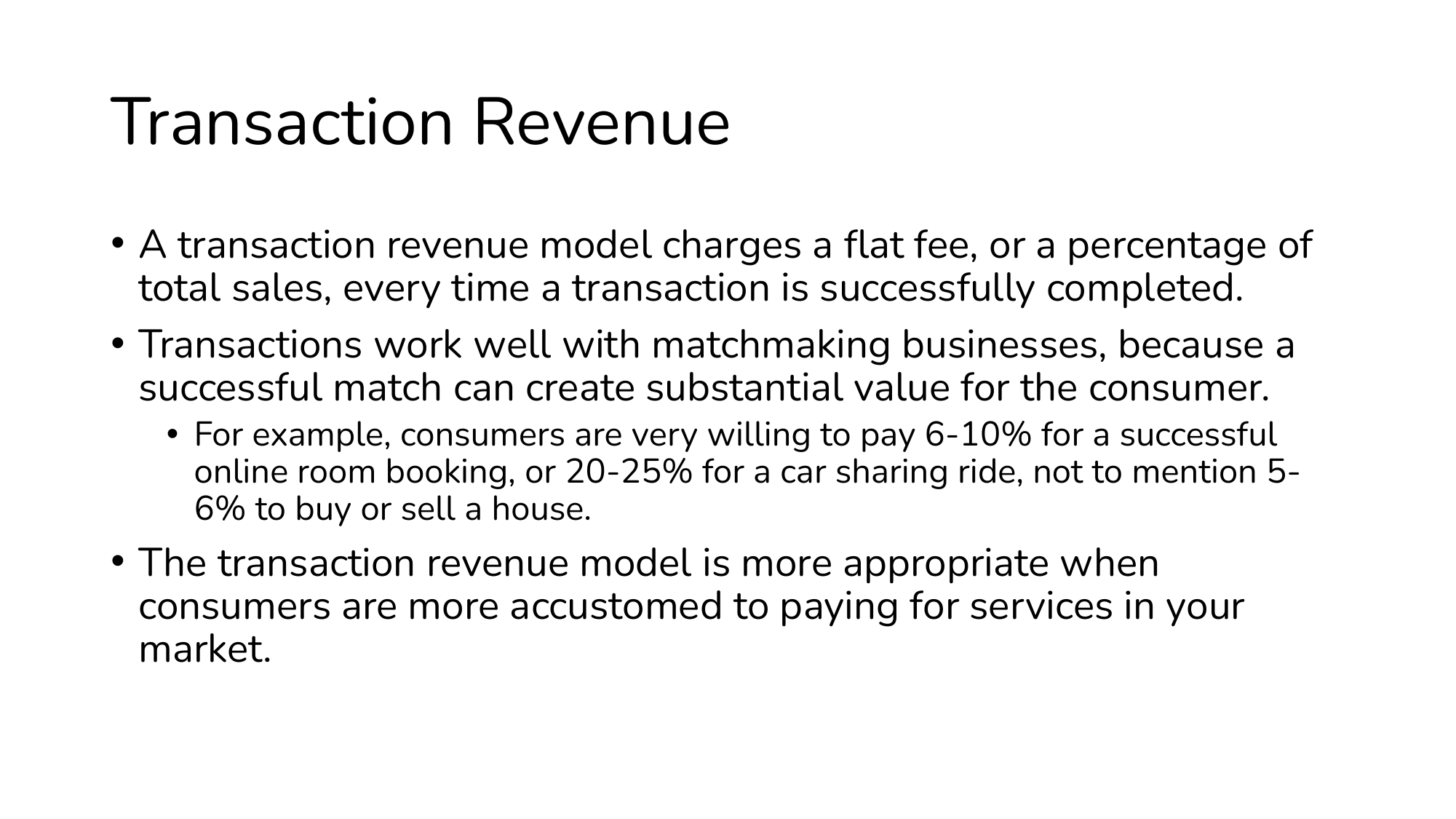

# Transaction Revenue
A transaction revenue model charges a flat fee, or a percentage of total sales, every time a transaction is successfully completed.
Transactions work well with matchmaking businesses, because a successful match can create substantial value for the consumer.
For example, consumers are very willing to pay 6-10% for a successful online room booking, or 20-25% for a car sharing ride, not to mention 5-6% to buy or sell a house.
The transaction revenue model is more appropriate when consumers are more accustomed to paying for services in your market.